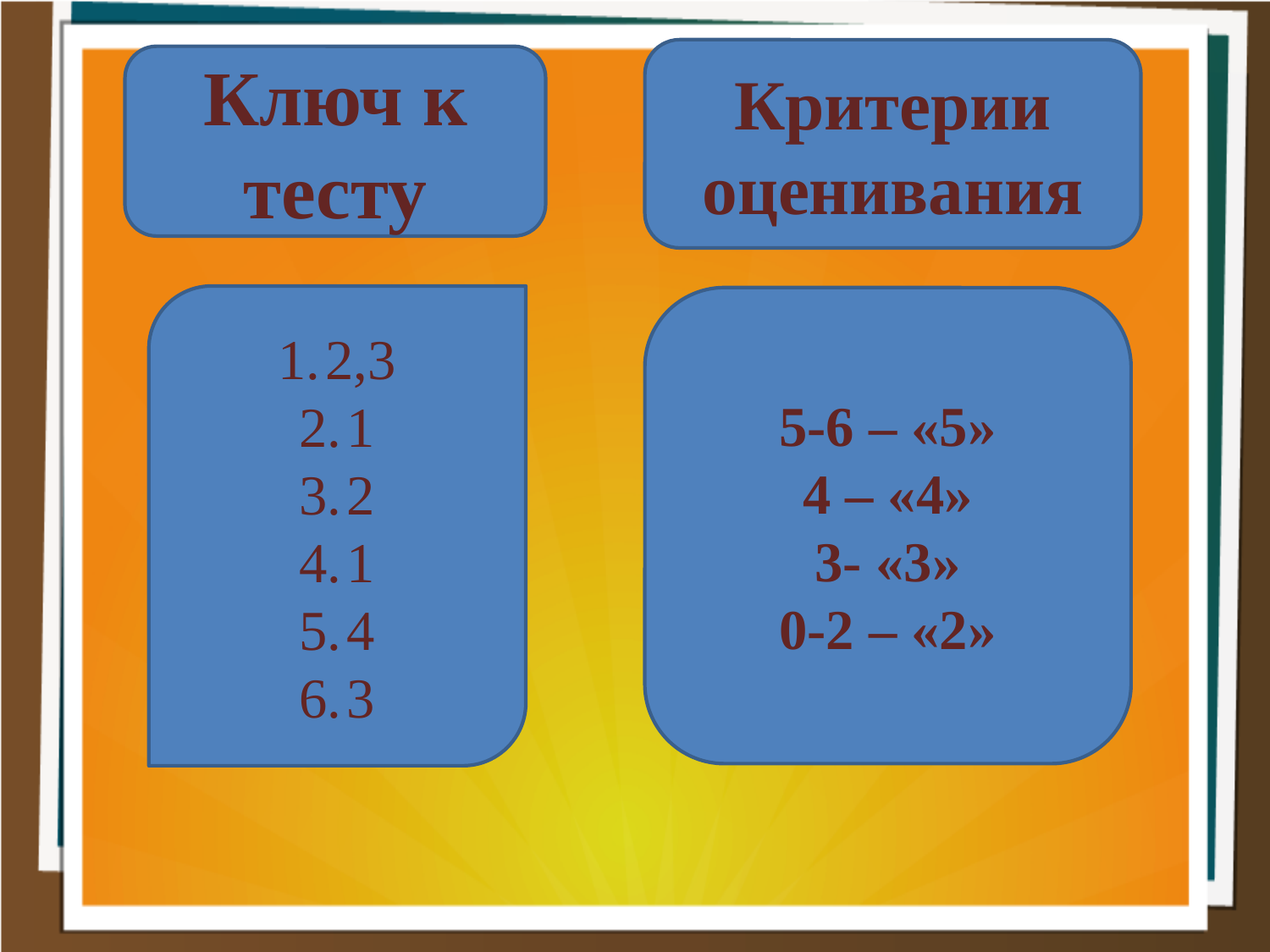

#
Критерии оценивания
Ключ к тесту

2,3
1
2
1
4
3
5-6 – «5»
4 – «4»
3- «3»
0-2 – «2»